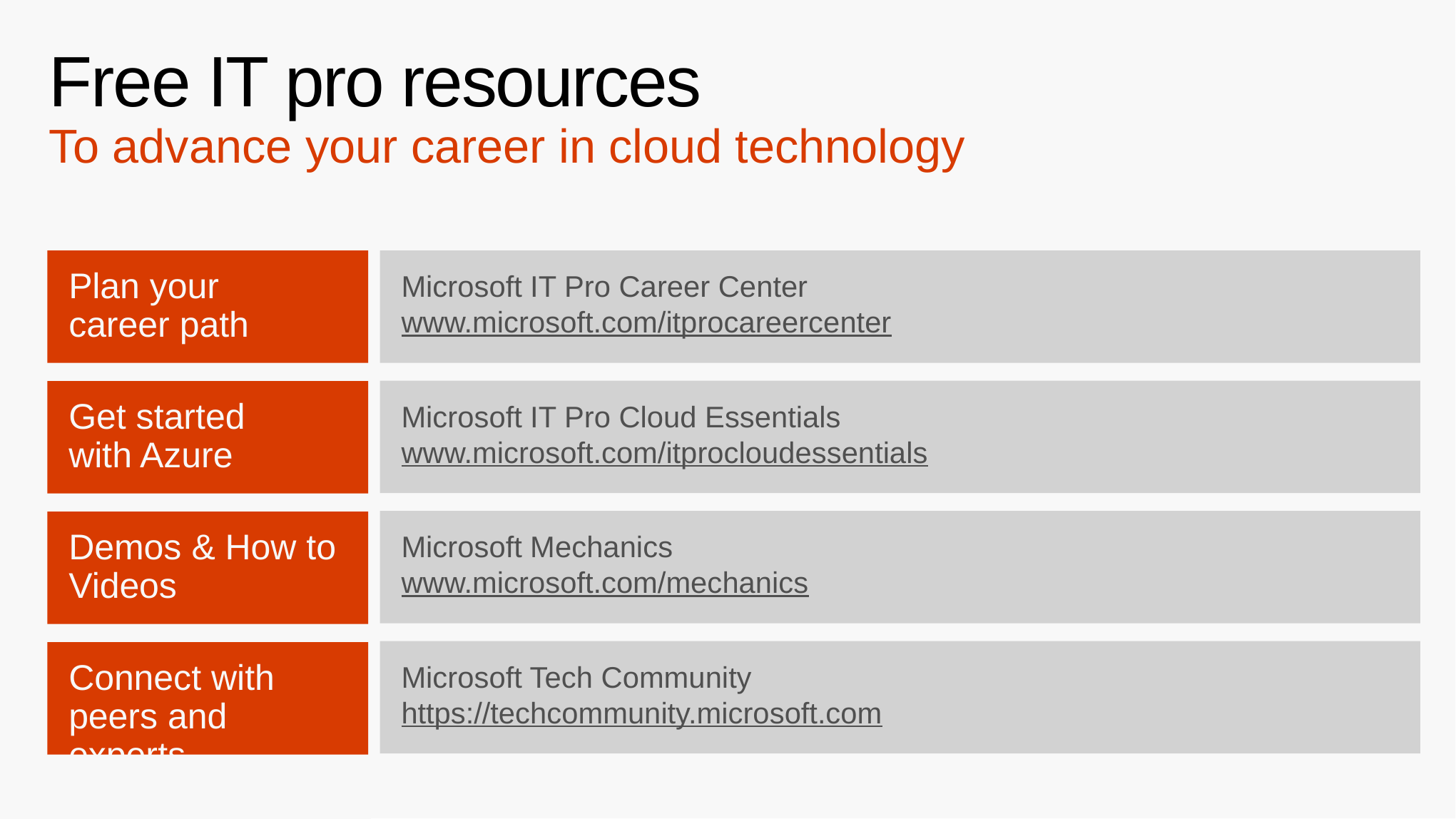

# Free IT pro resources To advance your career in cloud technology

Plan your
career path
Cloud role mapping
Expert advice on skills needed
Self-paced curriculum by cloud role
$300 Azure credits & extended trials
Pluralsight 3 month subscription (10 courses)
Phone support incident
Weekly short videos and insights from Microsoft's leaders and engineers
Connect with community of peers & Microsoft experts
Microsoft IT Pro Career Center
www.microsoft.com/itprocareercenter
Microsoft IT Pro Cloud Essentials
www.microsoft.com/itprocloudessentials
Get started
with Azure
Microsoft Mechanics
www.microsoft.com/mechanics
Demos & How to Videos
Microsoft Tech Community
https://techcommunity.microsoft.com
Connect with peers and experts